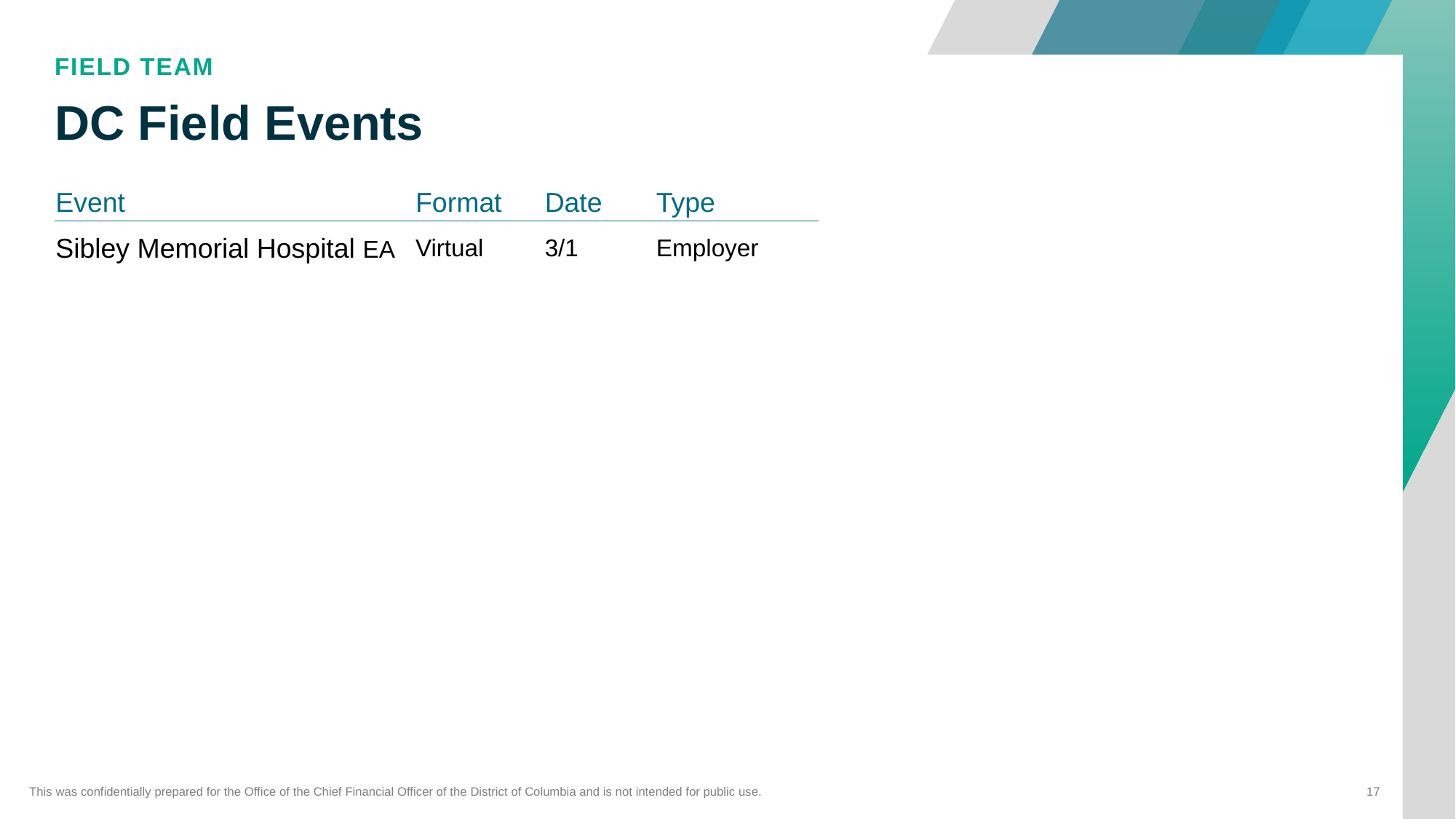

Field Team
# DC Field Events
| Event | Format | Date | Type |
| --- | --- | --- | --- |
| Sibley Memorial Hospital EA | Virtual | 3/1 | Employer |
This was confidentially prepared for the Office of the Chief Financial Officer of the District of Columbia and is not intended for public use.
17